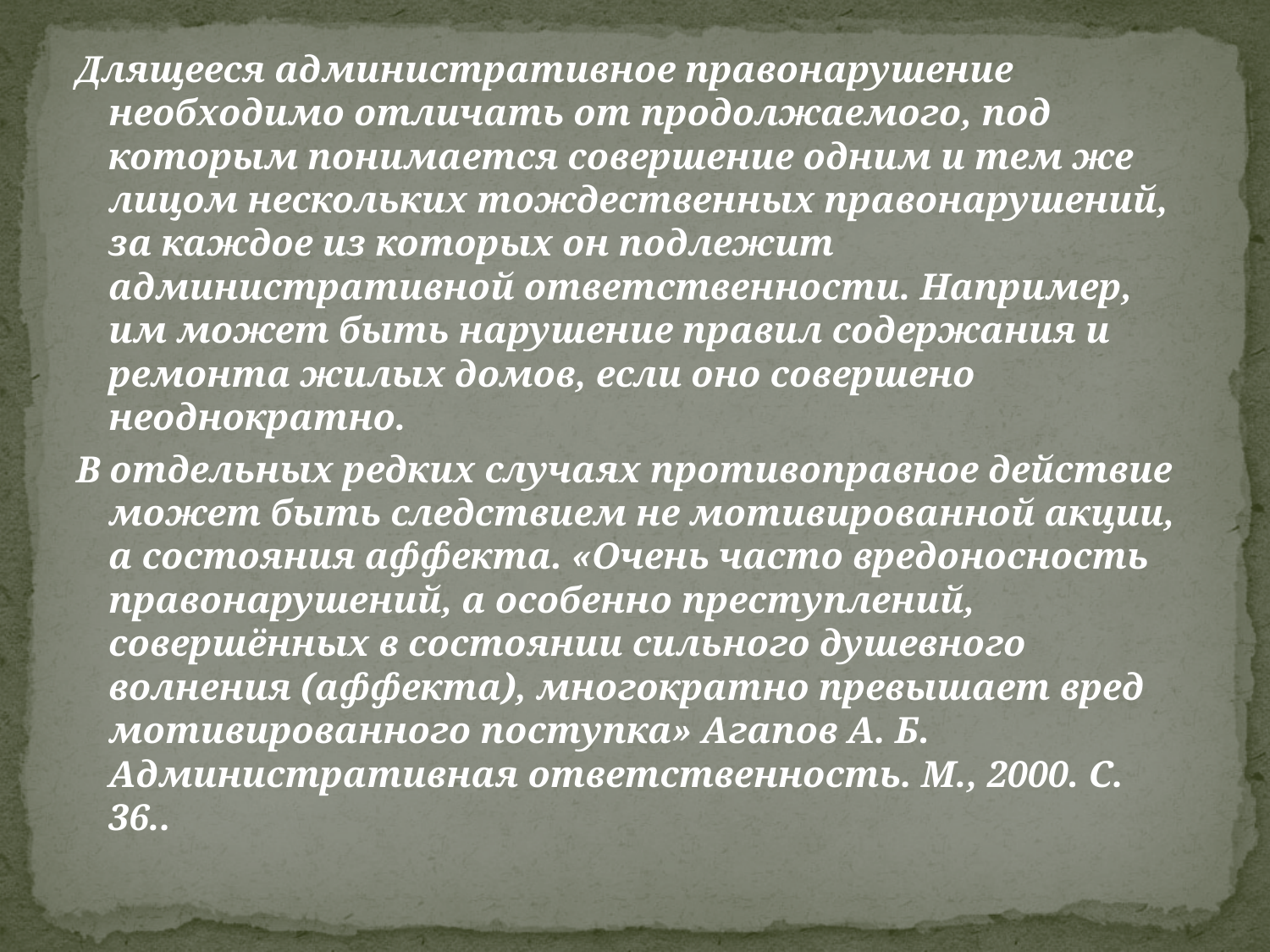

Длящееся административное правонарушение необходимо отличать от продолжаемого, под которым понимается совершение одним и тем же лицом нескольких тождественных правонарушений, за каждое из которых он подлежит административной ответственности. Например, им может быть нарушение правил содержания и ремонта жилых домов, если оно совершено неоднократно.
В отдельных редких случаях противоправное действие может быть следствием не мотивированной акции, а состояния аффекта. «Очень часто вредоносность правонарушений, а особенно преступлений, совершённых в состоянии сильного душевного волнения (аффекта), многократно превышает вред мотивированного поступка» Агапов А. Б. Административная ответственность. М., 2000. С. 36..